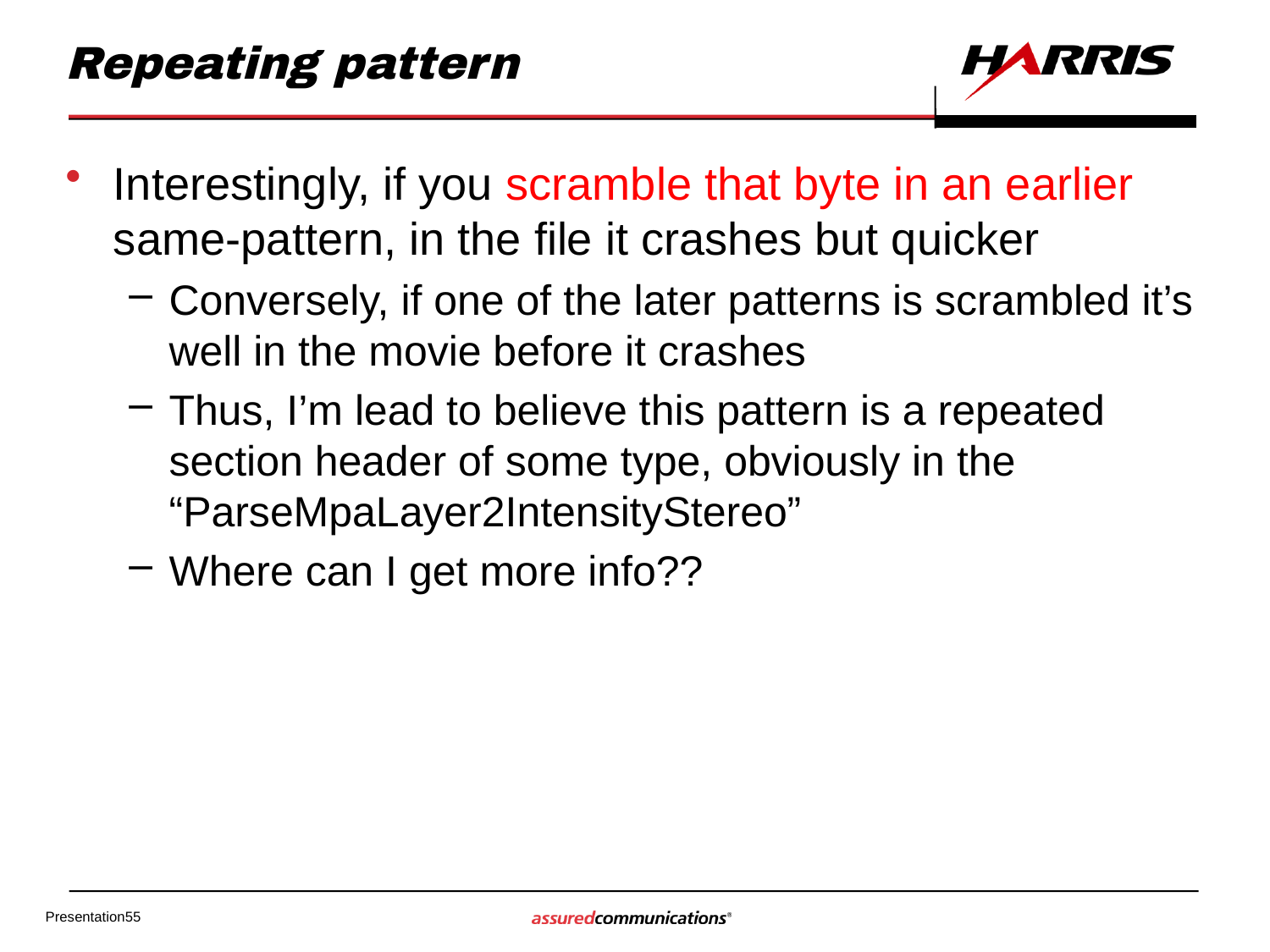

# Repeating pattern
Interestingly, if you scramble that byte in an earlier same-pattern, in the file it crashes but quicker
Conversely, if one of the later patterns is scrambled it’s well in the movie before it crashes
Thus, I’m lead to believe this pattern is a repeated section header of some type, obviously in the “ParseMpaLayer2IntensityStereo”
Where can I get more info??